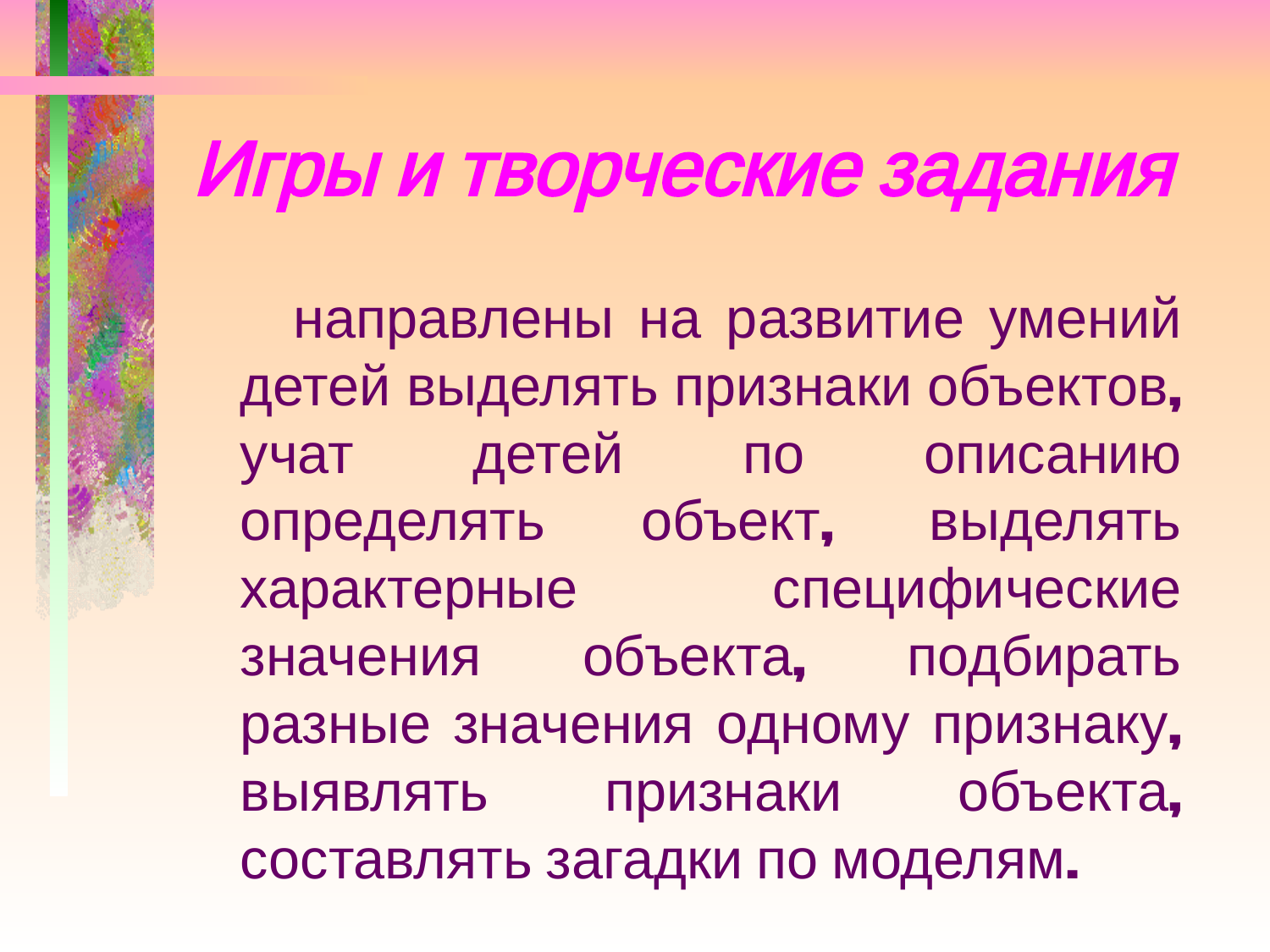

# Игры и творческие задания
    направлены на развитие умений детей выделять признаки объектов, учат детей по описанию определять объект, выделять характерные специфические значения объекта, подбирать разные значения одному признаку, выявлять признаки объекта, составлять загадки по моделям.